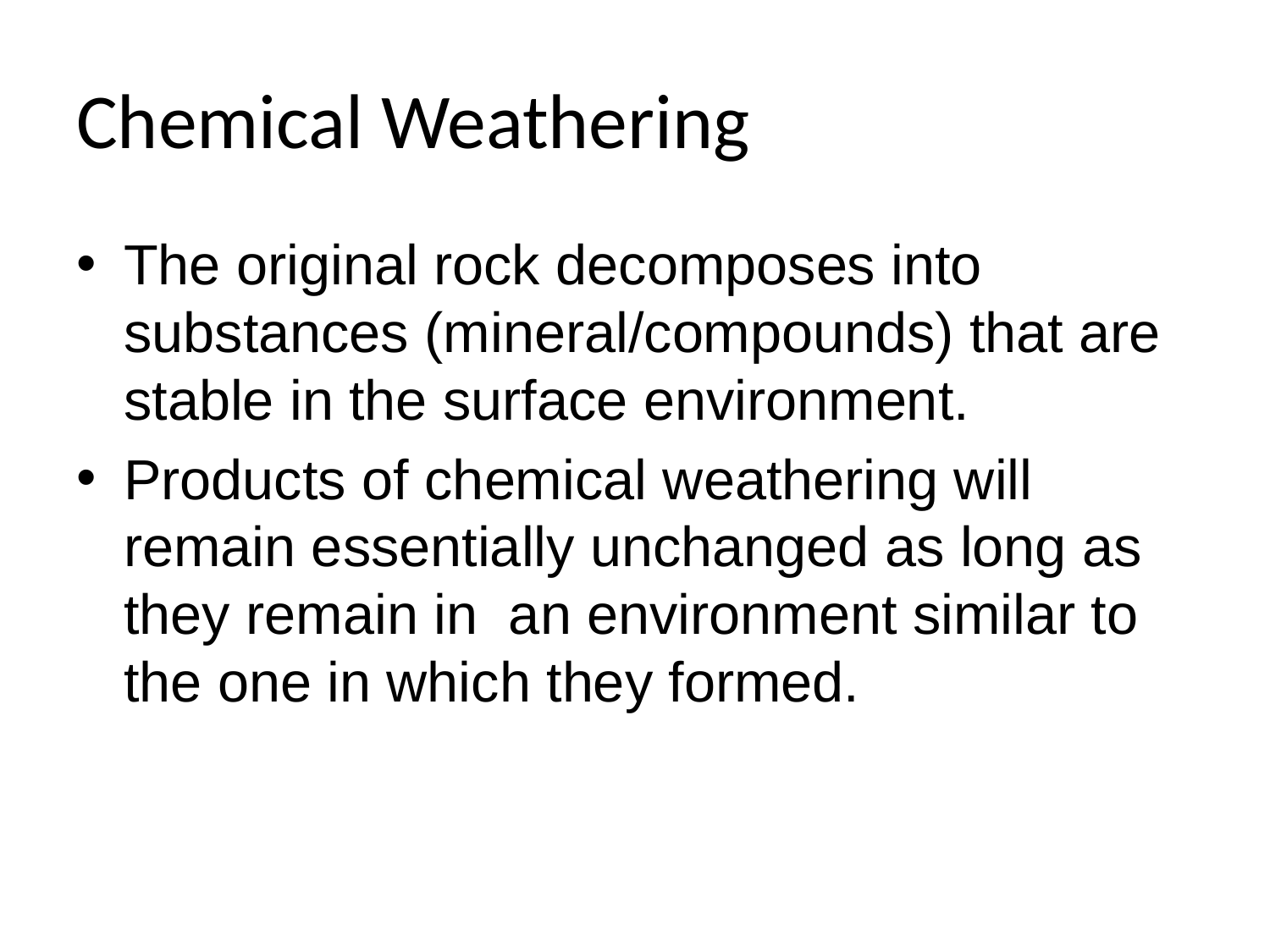

# Chemical Weathering
The original rock decomposes into substances (mineral/compounds) that are stable in the surface environment.
Products of chemical weathering will remain essentially unchanged as long as they remain in  an environment similar to the one in which they formed.